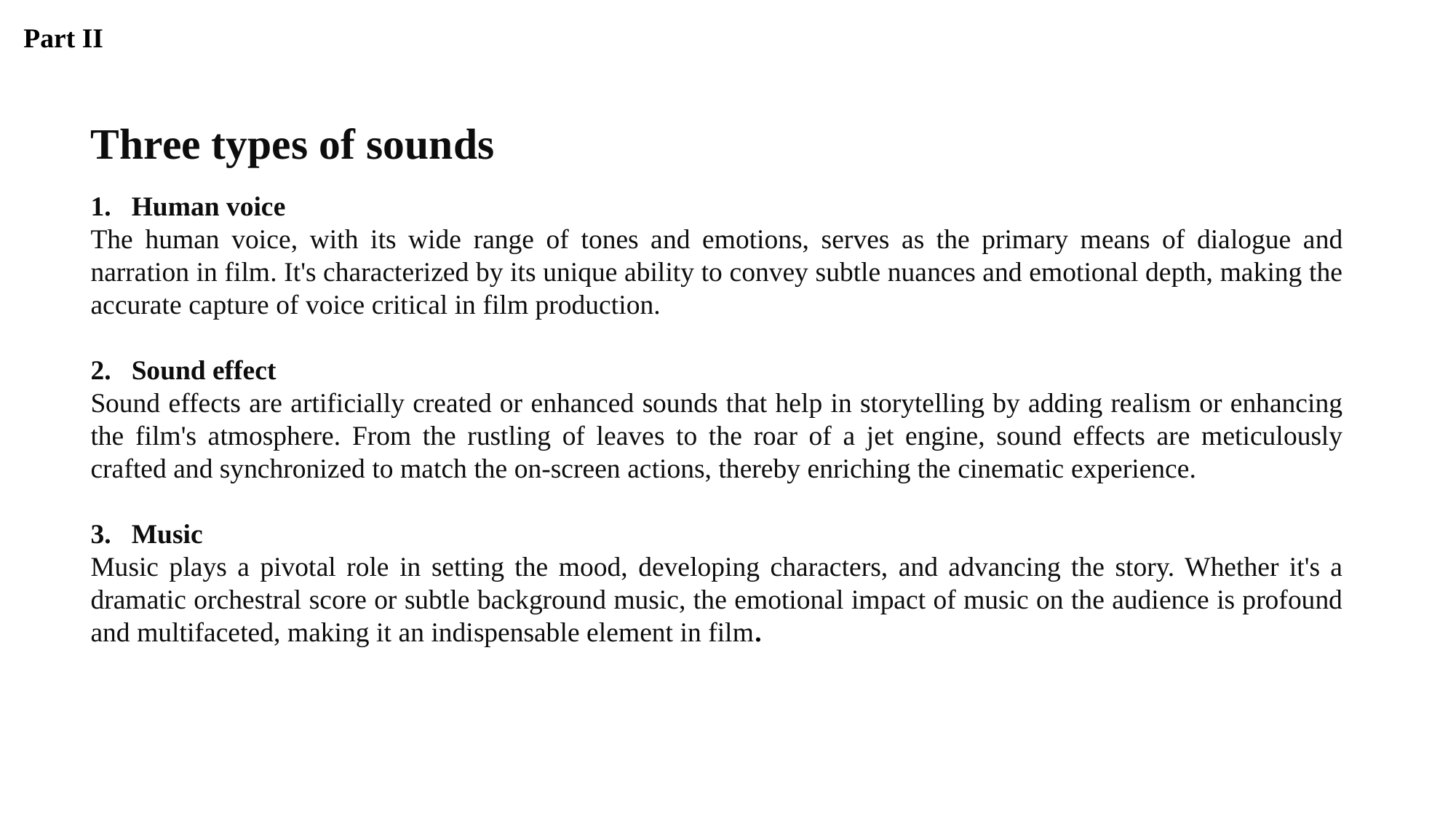

Part II
# Three types of sounds

Human voice
The human voice, with its wide range of tones and emotions, serves as the primary means of dialogue and narration in film. It's characterized by its unique ability to convey subtle nuances and emotional depth, making the accurate capture of voice critical in film production.

Sound effect
Sound effects are artificially created or enhanced sounds that help in storytelling by adding realism or enhancing the film's atmosphere. From the rustling of leaves to the roar of a jet engine, sound effects are meticulously crafted and synchronized to match the on-screen actions, thereby enriching the cinematic experience.

Music
Music plays a pivotal role in setting the mood, developing characters, and advancing the story. Whether it's a dramatic orchestral score or subtle background music, the emotional impact of music on the audience is profound and multifaceted, making it an indispensable element in film.